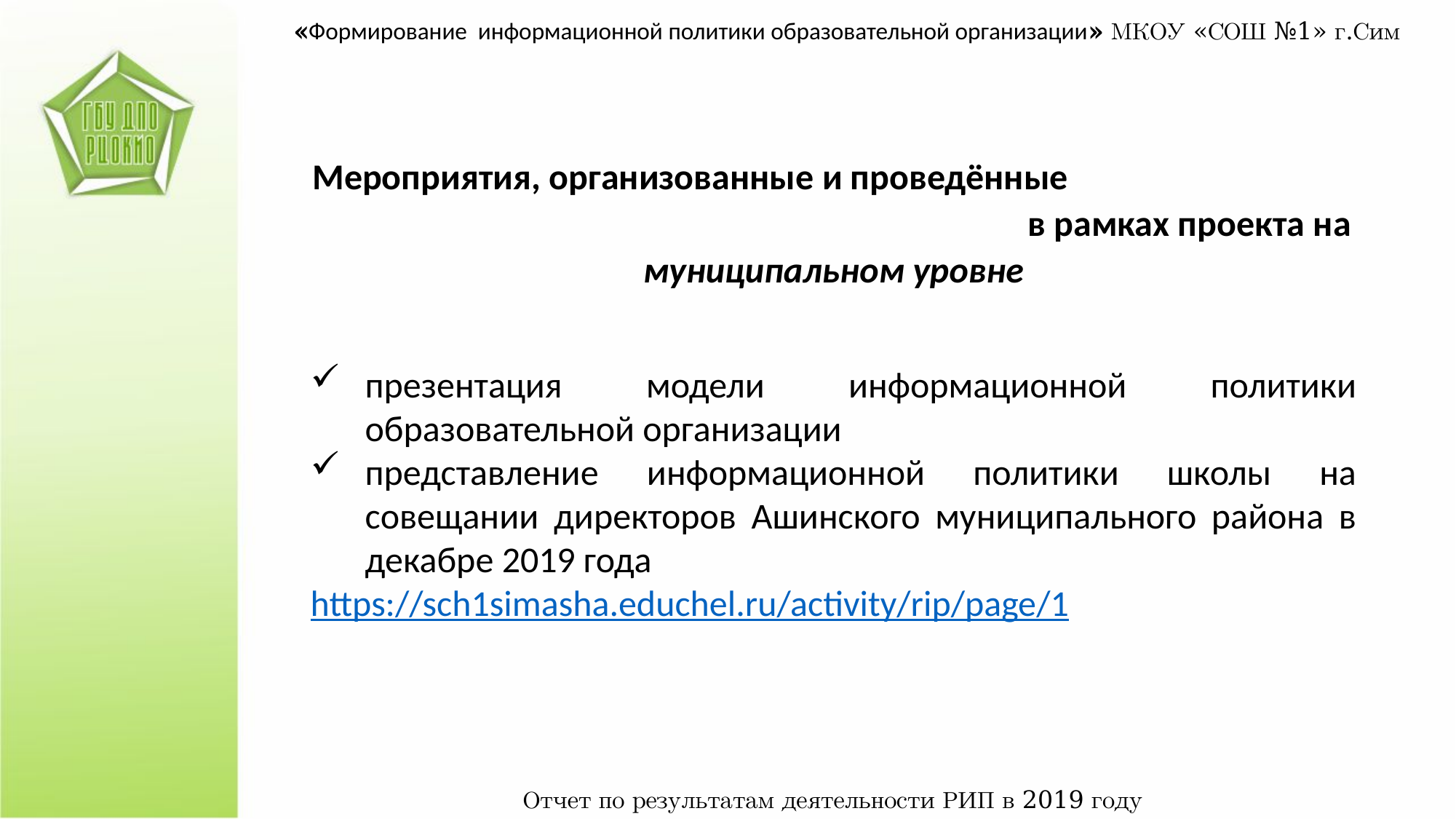

«Формирование  информационной политики образовательной организации» МКОУ «СОШ №1» г.Сим

Мероприятия, организованные и проведённые                                                                                                                           в рамках проекта на муниципальном уровне

презентация модели информационной политики образовательной организации
представление информационной политики школы на совещании директоров Ашинского муниципального района в декабре 2019 года
https://sch1simasha.educhel.ru/activity/rip/page/1
Отчет по результатам деятельности РИП в 2019 году